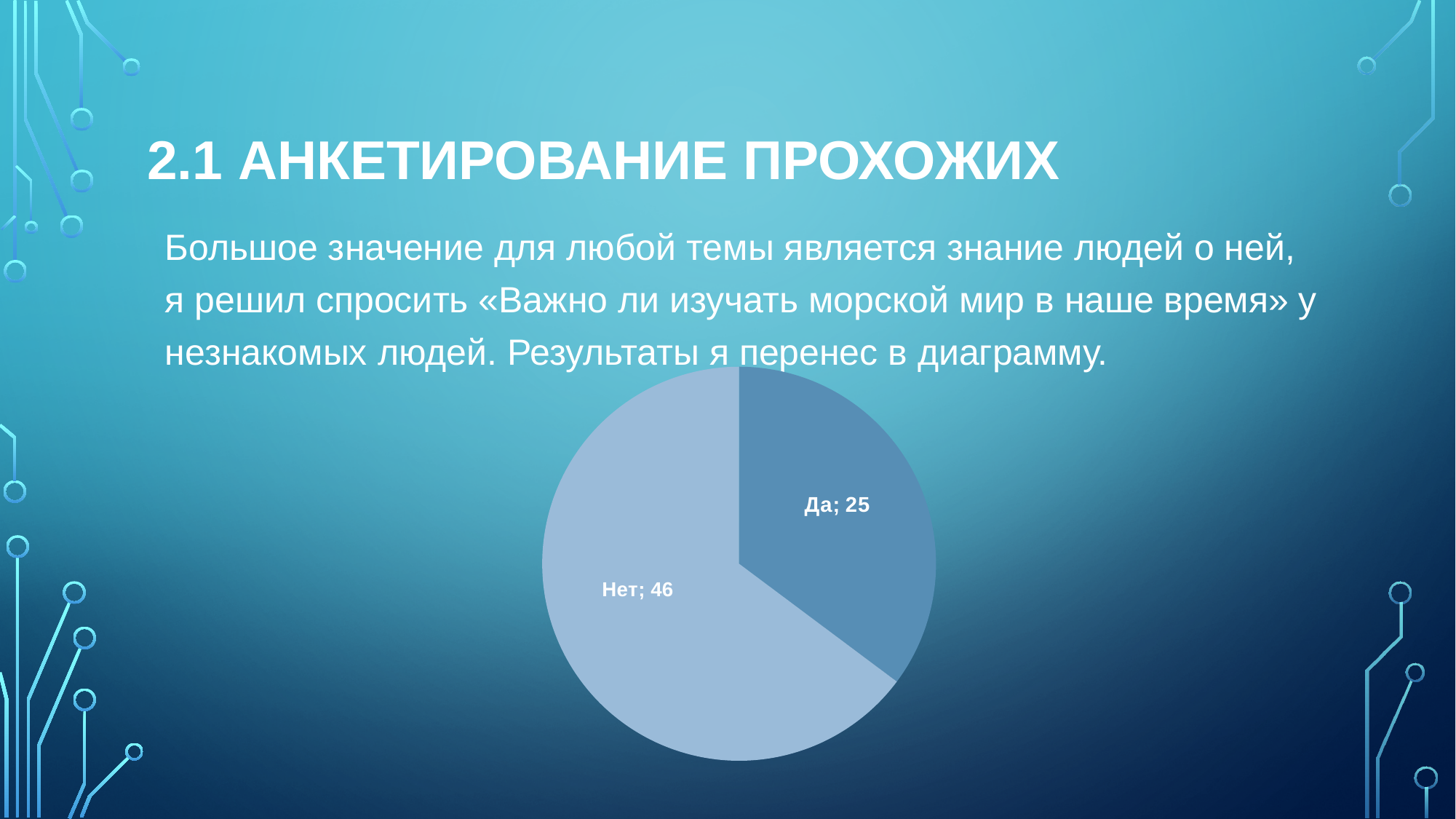

# 2.1 Анкетирование прохожих
Большое значение для любой темы является знание людей о ней, я решил спросить «Важно ли изучать морской мир в наше время» у незнакомых людей. Результаты я перенес в диаграмму.

### Chart

| Category | Важно ли изучать морской мир в наше время |
|---|---|
| Да | 25.0 |
| Нет | 46.0 |